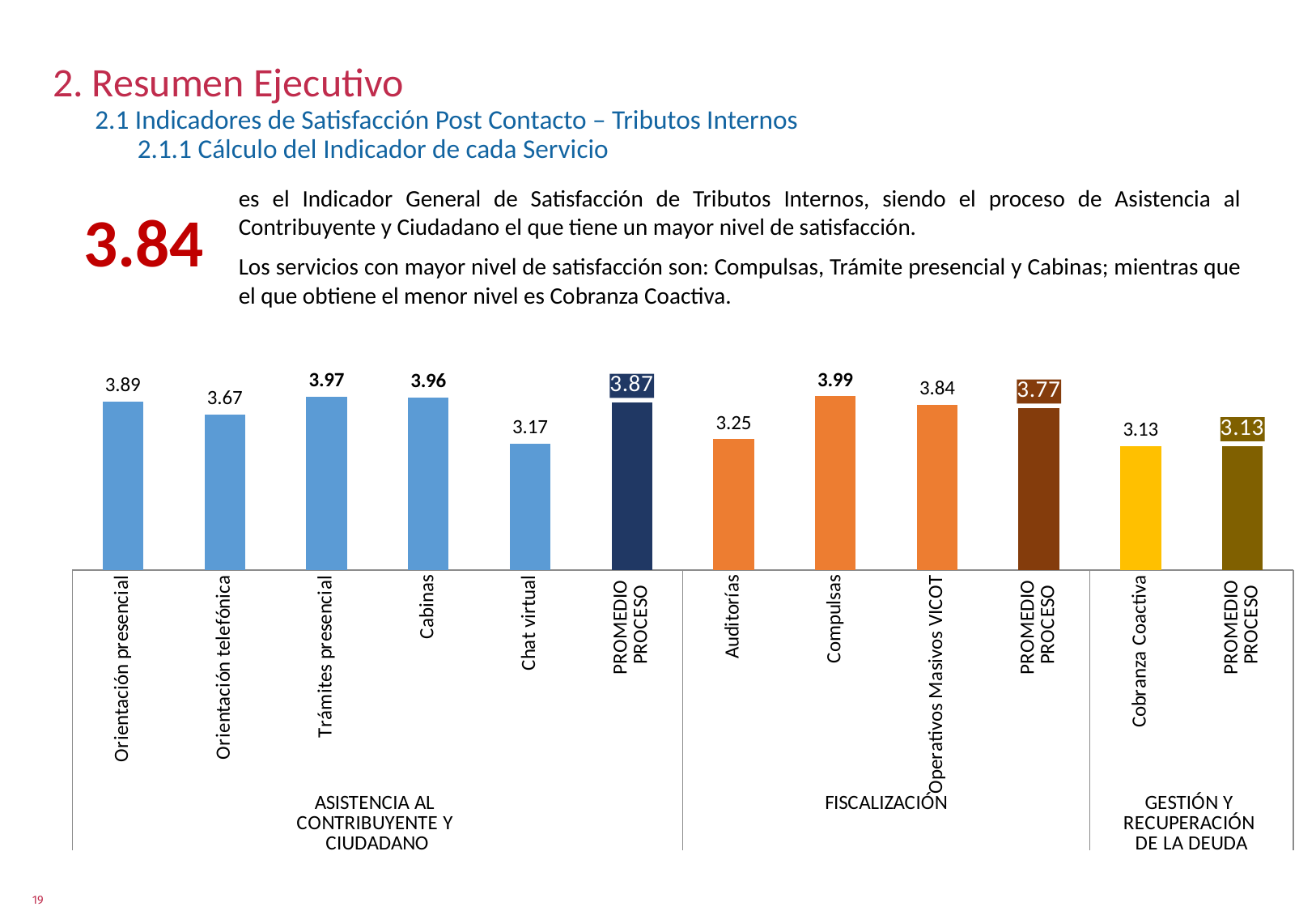

# 2. Resumen Ejecutivo 2.1 Indicadores de Satisfacción Post Contacto – Tributos Internos 2.1.1 Cálculo del Indicador de cada Servicio
es el Indicador General de Satisfacción de Tributos Internos, siendo el proceso de Asistencia al Contribuyente y Ciudadano el que tiene un mayor nivel de satisfacción.
Los servicios con mayor nivel de satisfacción son: Compulsas, Trámite presencial y Cabinas; mientras que el que obtiene el menor nivel es Cobranza Coactiva.
3.84

### Chart

| Category |  |
|---|---|
| Orientación presencial | 3.891122448979592 |
| Orientación telefónica | 3.6723684210526315 |
| Trámites presencial | 3.9729591836734697 |
| Cabinas | 3.960918367346939 |
| Chat virtual | 3.1666666666666665 |
| PROMEDIO
PROCESO | 3.8713849122807016 |
| Auditorías | 3.2488888888888887 |
| Compulsas | 3.9850000000000008 |
| Operativos Masivos VICOT | 3.83875 |
| PROMEDIO
PROCESO | 3.7740994444444445 |
| Cobranza Coactiva | 3.129787234042553 |
| PROMEDIO
PROCESO | 3.129787234042553 |